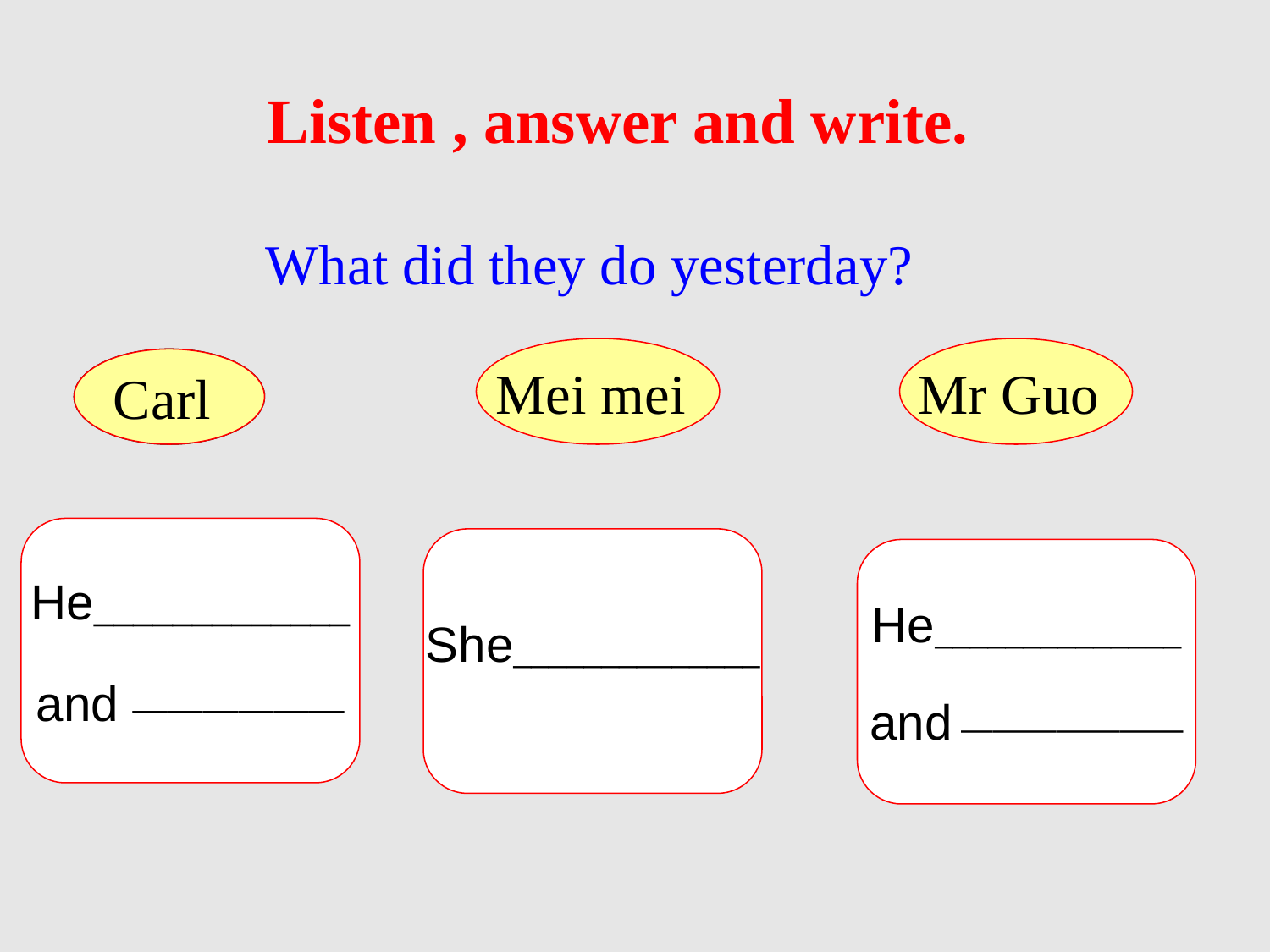

Listen , answer and write.
What did they do yesterday?
Mei mei
Mr Guo
Calr
Carl
He_____________

and ——————
She______________

He______________

and ———————